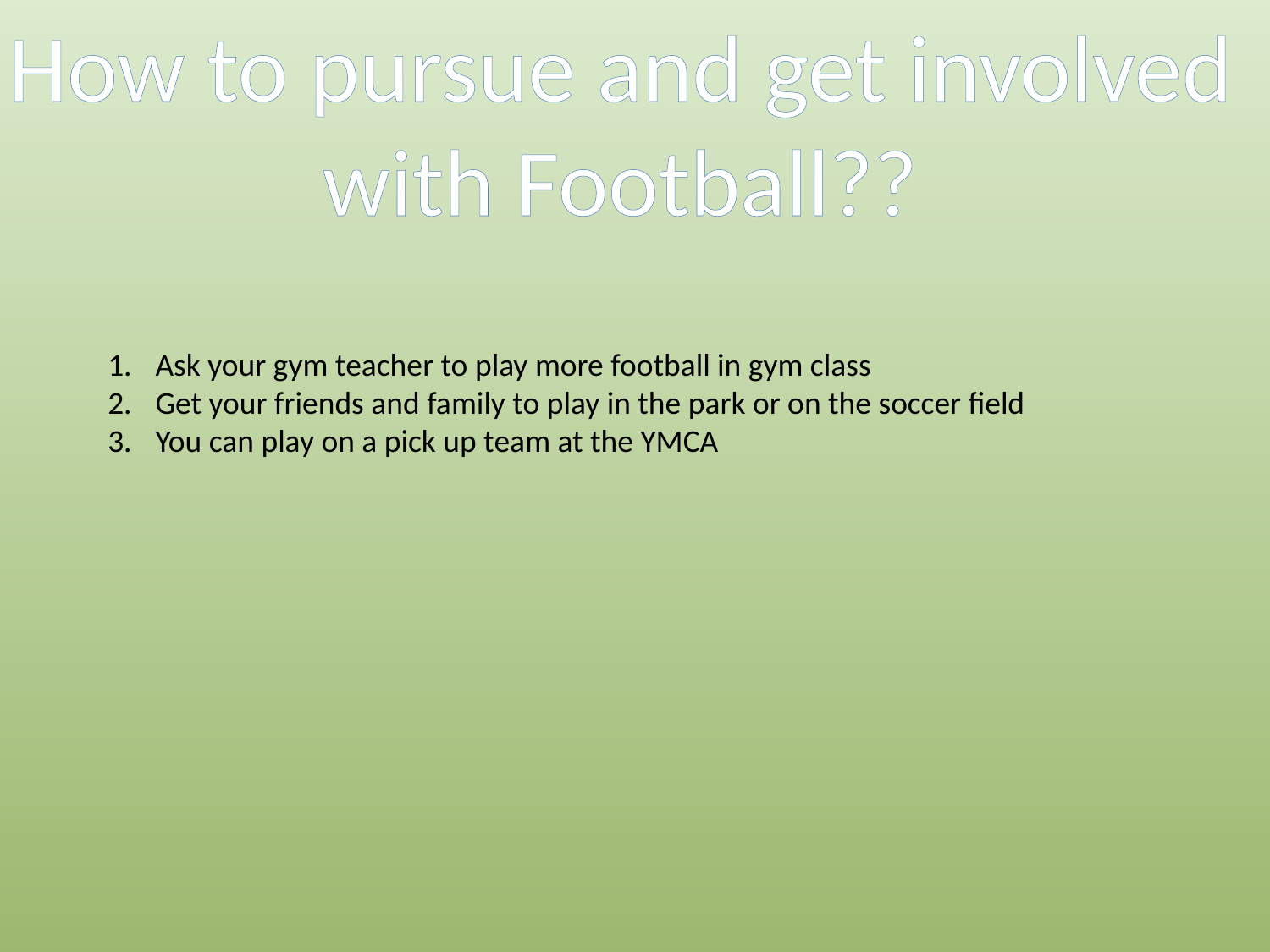

How to pursue and get involved with Football??
Ask your gym teacher to play more football in gym class
Get your friends and family to play in the park or on the soccer field
You can play on a pick up team at the YMCA